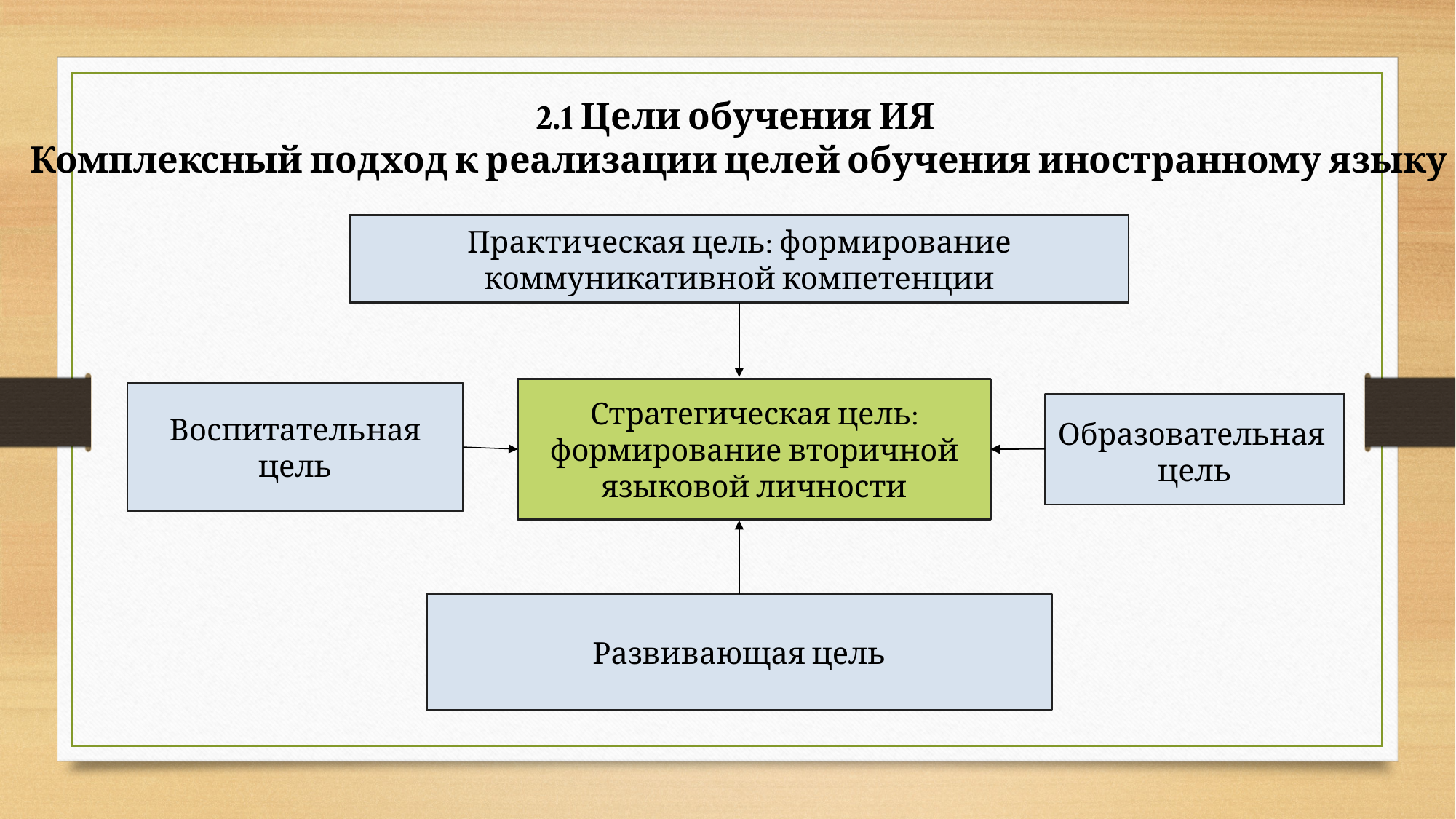

2.1 Цели обучения ИЯ
Комплексный подход к реализации целей обучения иностранному языку
Практическая цель: формирование коммуникативной компетенции
Стратегическая цель:
формирование вторичной языковой личности
Воспитательная цель

Образовательная  цель

Развивающая цель